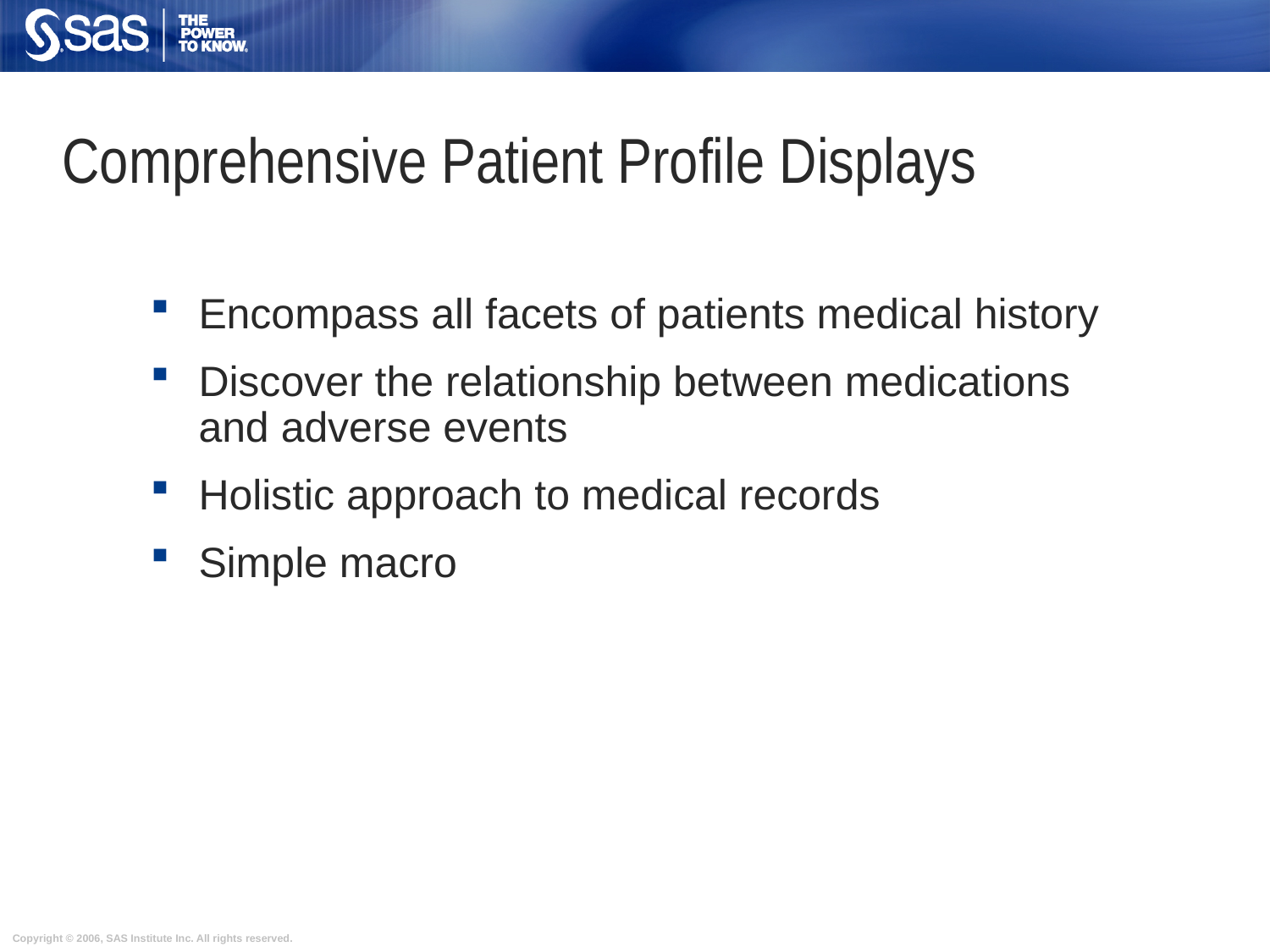

# Comprehensive Patient Profile Displays
Encompass all facets of patients medical history
Discover the relationship between medications and adverse events
Holistic approach to medical records
Simple macro

Bar size 2048